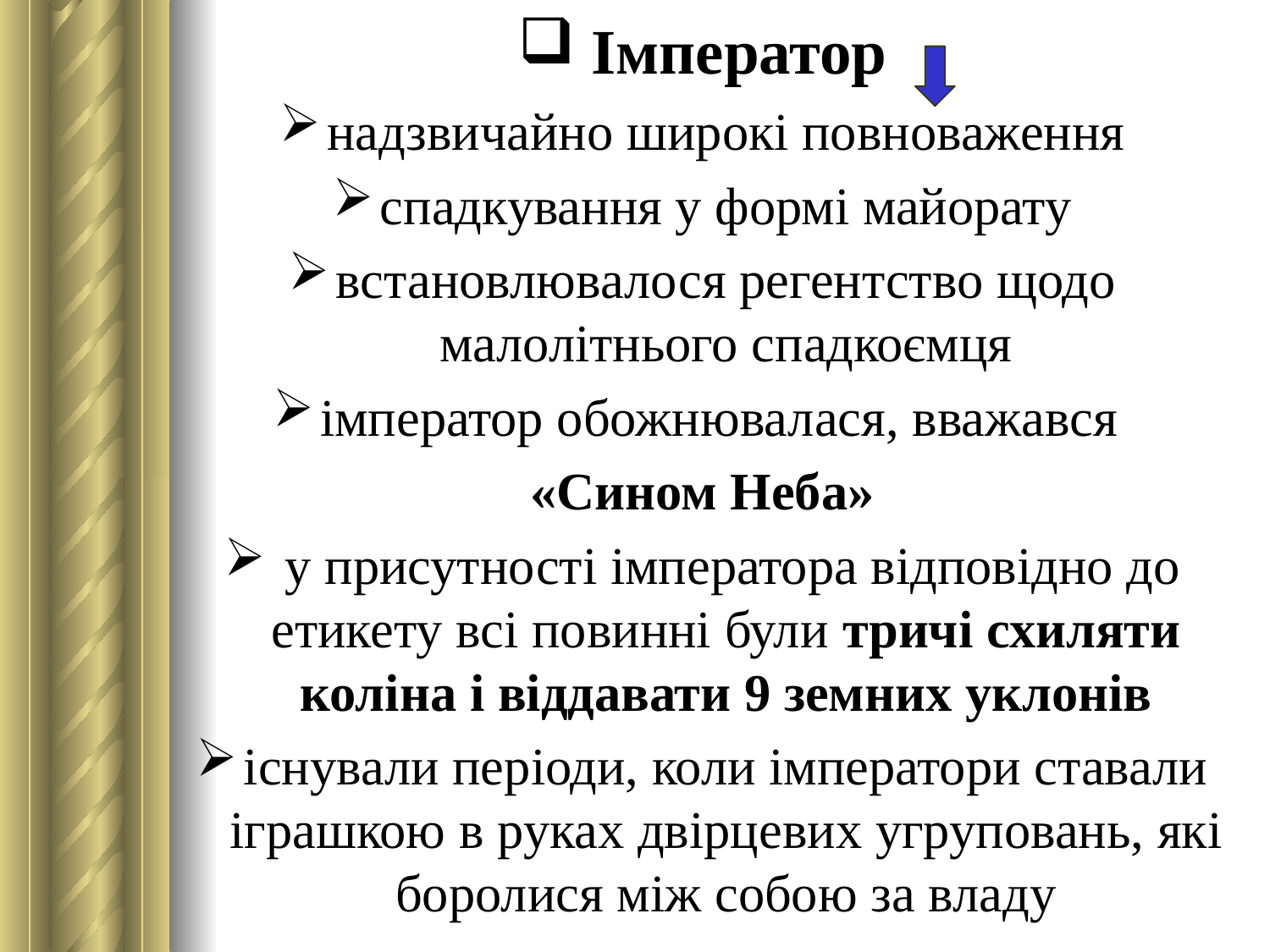

Імператор
надзвичайно широкі повноваження
спадкування у формі майорату
встановлювалося регентство щодо малолітнього спадкоємця
імператор обожнювалася, вважався
«Сином Неба»
 у присутності імператора відповідно до етикету всі повинні були тричі схиляти коліна і віддавати 9 земних уклонів
існували періоди, коли імператори ставали іграшкою в руках двірцевих угруповань, які боролися між собою за владу